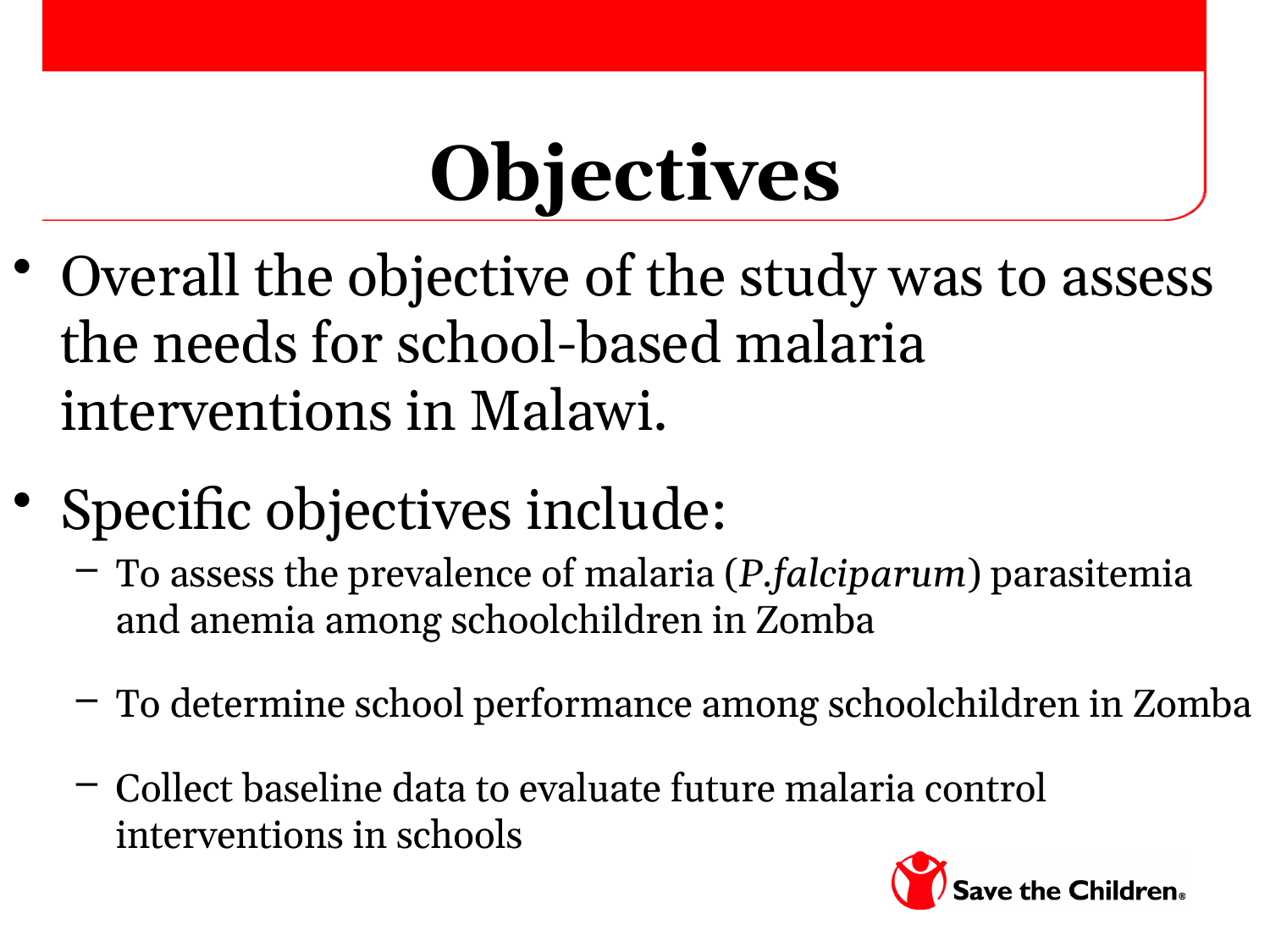

Objectives
Overall the objective of the study was to assess the needs for school-based malaria interventions in Malawi.

Specific objectives include:
To assess the prevalence of malaria (P.falciparum) parasitemia and anemia among schoolchildren in Zomba

To determine school performance among schoolchildren in Zomba

Collect baseline data to evaluate future malaria control interventions in schools